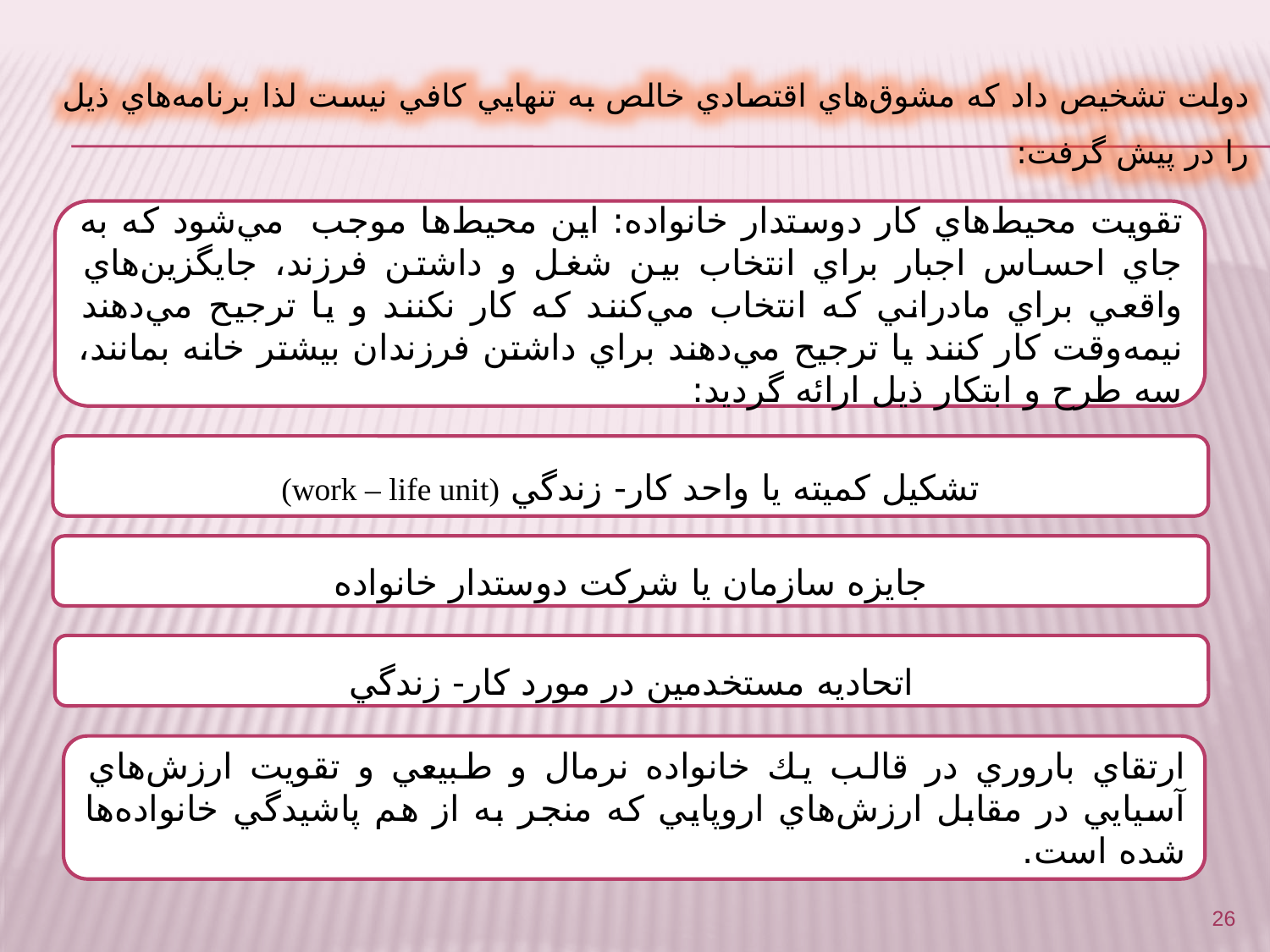

دولت تشخيص داد كه مشوق‌هاي اقتصادي خالص به تنهايي كافي نيست لذا برنامه‌هاي ذيل را در پيش گرفت:
تقويت محيط‌هاي كار دوستدار خانواده: اين محيط‌ها موجب  مي‌شود كه به جاي احساس اجبار براي انتخاب بين شغل و داشتن فرزند، جايگزين‌هاي واقعي براي مادراني كه انتخاب مي‌كنند كه كار نكنند و يا ترجيح مي‌دهند نيمه‌وقت كار كنند يا ترجيح مي‌دهند براي داشتن فرزندان بيشتر خانه بمانند، سه طرح و ابتكار ذيل ارائه گرديد:
تشكيل كميته يا واحد كار- زندگي (work – life unit)
جايزه سازمان يا شركت دوستدار خانواده
اتحاديه مستخدمين در مورد كار- زندگي
ارتقاي باروري در قالب يك خانواده نرمال و طبيعي و تقويت ارزش‌هاي آسيايي در مقابل ارزش‌هاي اروپايي كه منجر به از هم پاشيدگي خانواده‌ها شده است.
26